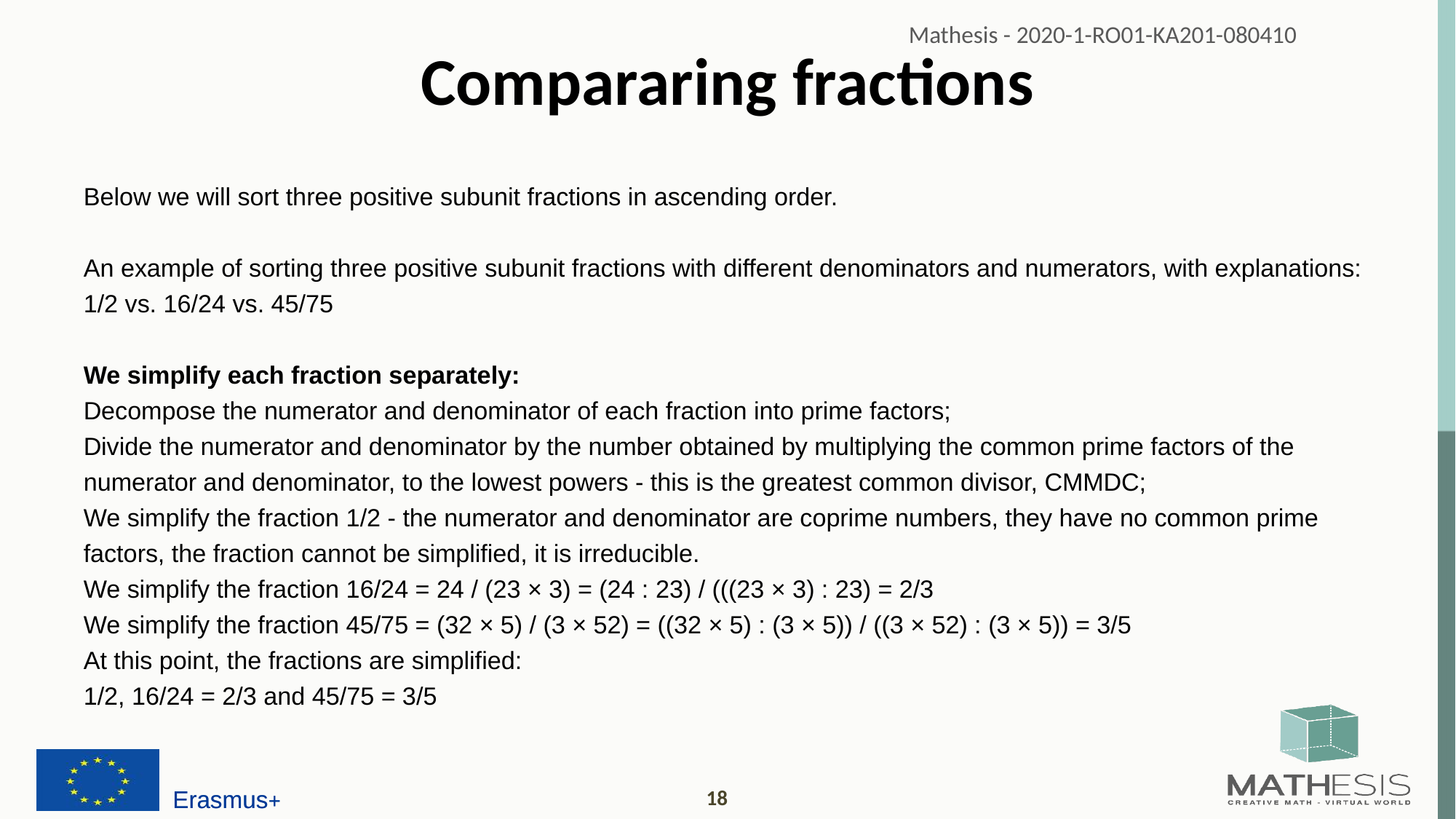

# Compararing fractions
Below we will sort three positive subunit fractions in ascending order.

An example of sorting three positive subunit fractions with different denominators and numerators, with explanations:
1/2 vs. 16/24 vs. 45/75

We simplify each fraction separately:
Decompose the numerator and denominator of each fraction into prime factors;
Divide the numerator and denominator by the number obtained by multiplying the common prime factors of the numerator and denominator, to the lowest powers - this is the greatest common divisor, CMMDC;
We simplify the fraction 1/2 - the numerator and denominator are coprime numbers, they have no common prime factors, the fraction cannot be simplified, it is irreducible.
We simplify the fraction 16/24 = 24 / (23 × 3) = (24 : 23) / (((23 × 3) : 23) = 2/3
We simplify the fraction 45/75 = (32 × 5) / (3 × 52) = ((32 × 5) : (3 × 5)) / ((3 × 52) : (3 × 5)) = 3/5
At this point, the fractions are simplified:
1/2, 16/24 = 2/3 and 45/75 = 3/5